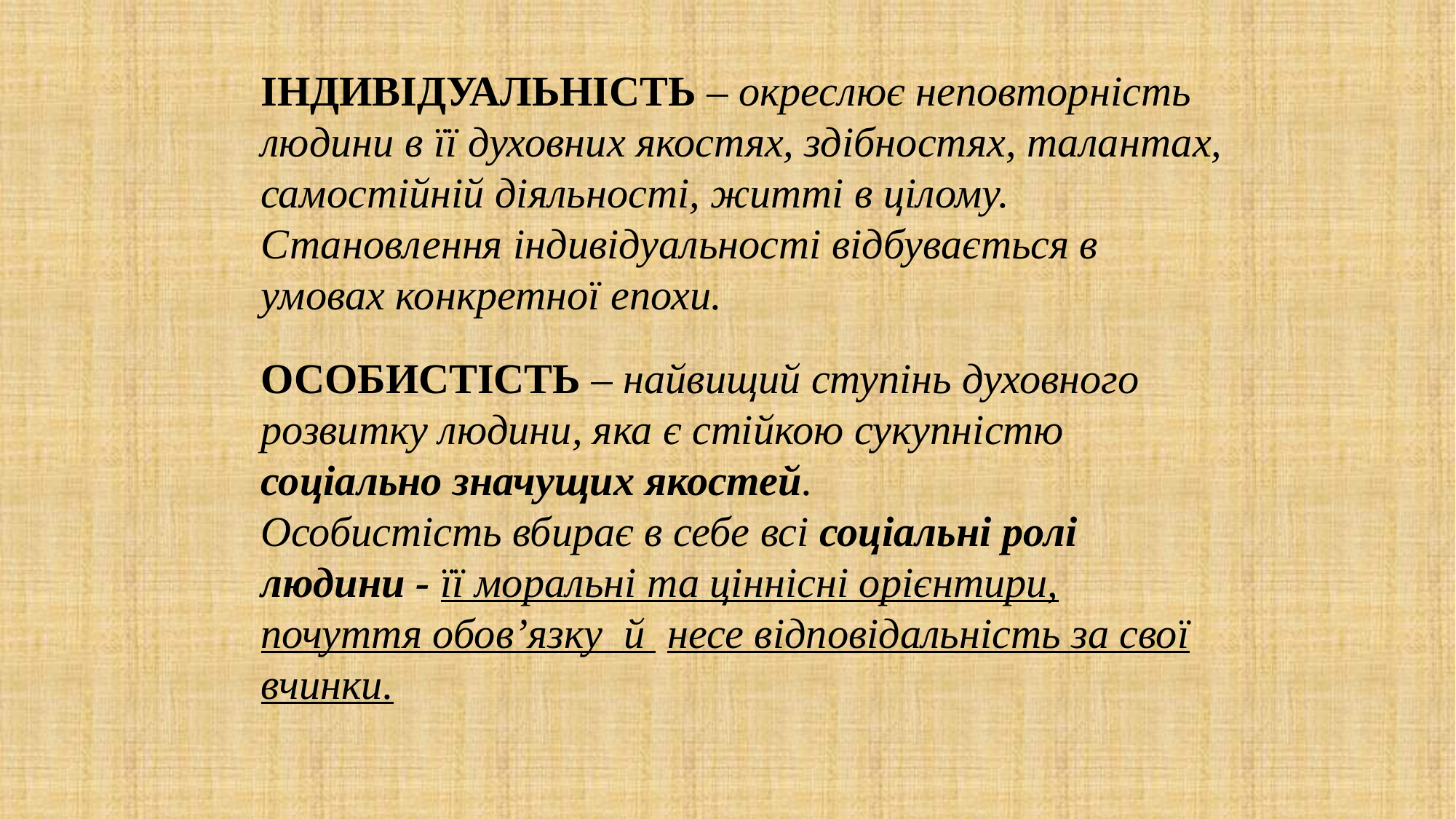

ІНДИВІДУАЛЬНІСТЬ – окреслює неповторність людини в її духовних якостях, здібностях, талантах, самостійній діяльності, житті в цілому. Становлення індивідуальності відбувається в умовах конкретної епохи.

ОСОБИСТІСТЬ – найвищий ступінь духовного розвитку людини, яка є стійкою сукупністю соціально значущих якостей.
Особистість вбирає в себе всі соціальні ролі людини - її моральні та ціннісні орієнтири, почуття обов’язку  й  несе відповідальність за свої вчинки.